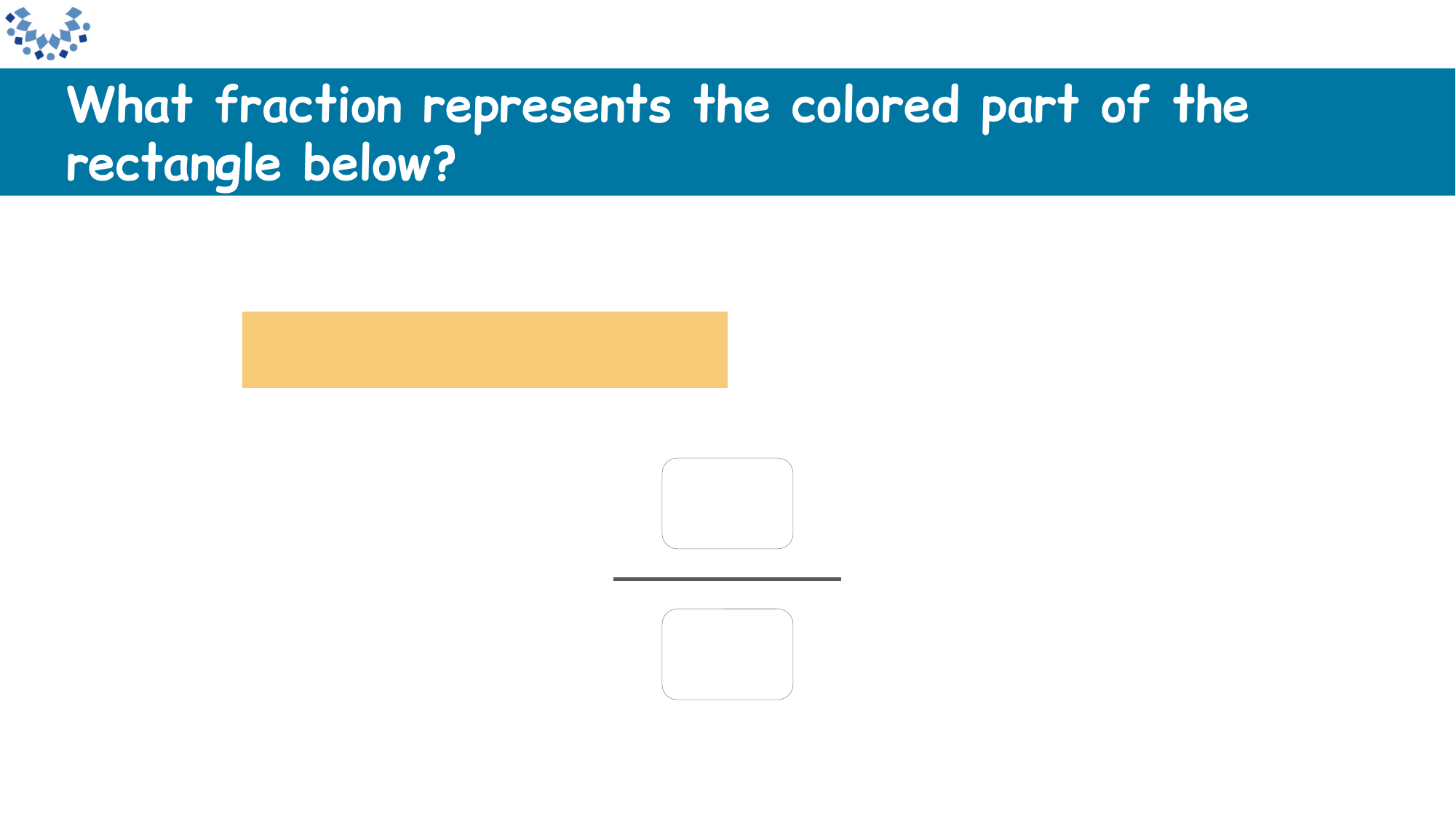

What fraction represents the colored part of the rectangle below?
|  |  |  |  |
| --- | --- | --- | --- |
2
4